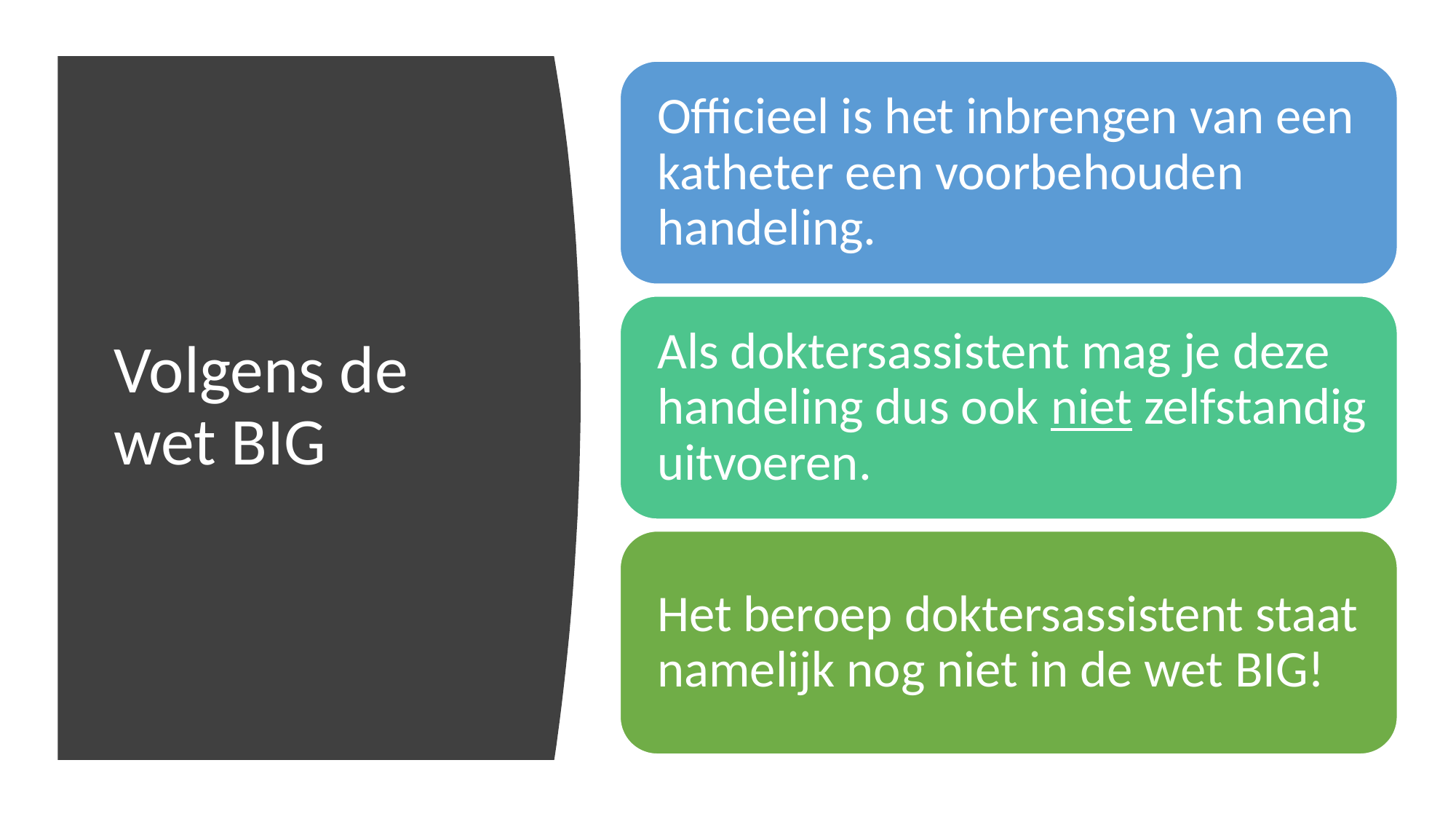

Officieel is het inbrengen van een katheter een voorbehouden handeling.
Als doktersassistent mag je deze handeling dus ook niet zelfstandig uitvoeren.
Het beroep doktersassistent staat namelijk nog niet in de wet BIG!

# Volgens de wet BIG